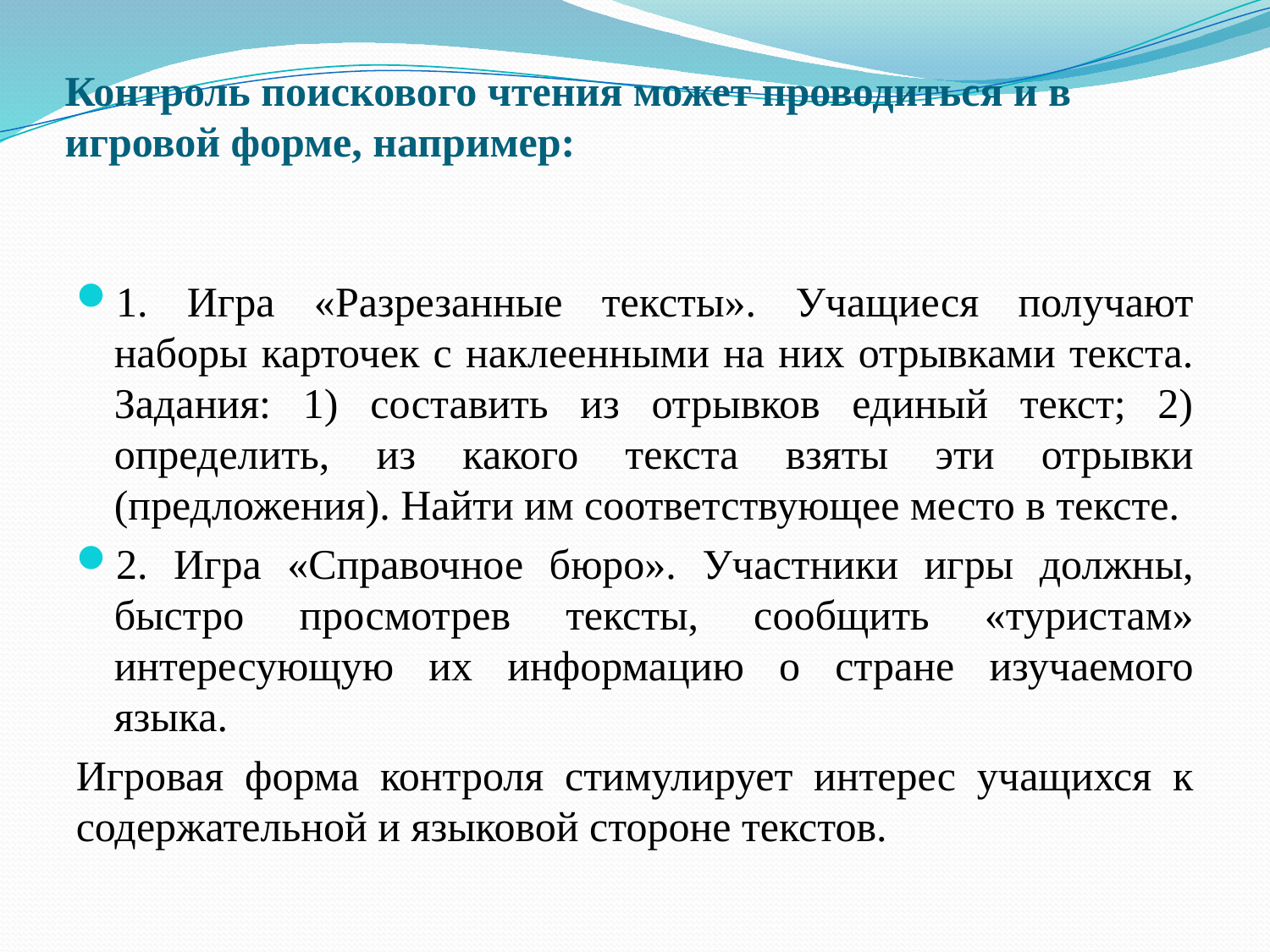

# Контроль поискового чтения может проводиться и в игровой форме, например:
1. Игра «Разрезанные тексты». Учащиеся получают наборы карточек с наклеенными на них отрывками текста. Задания: 1) составить из отрывков единый текст; 2) определить, из какого текста взяты эти отрывки (предложения). Найти им соответствующее место в тексте.
2. Игра «Справочное бюро». Участники игры должны, быстро просмотрев тексты, сообщить «туристам» интересующую их информацию о стране изучаемого языка.
Игровая форма контроля стимулирует интерес учащихся к содержательной и языковой стороне текстов.